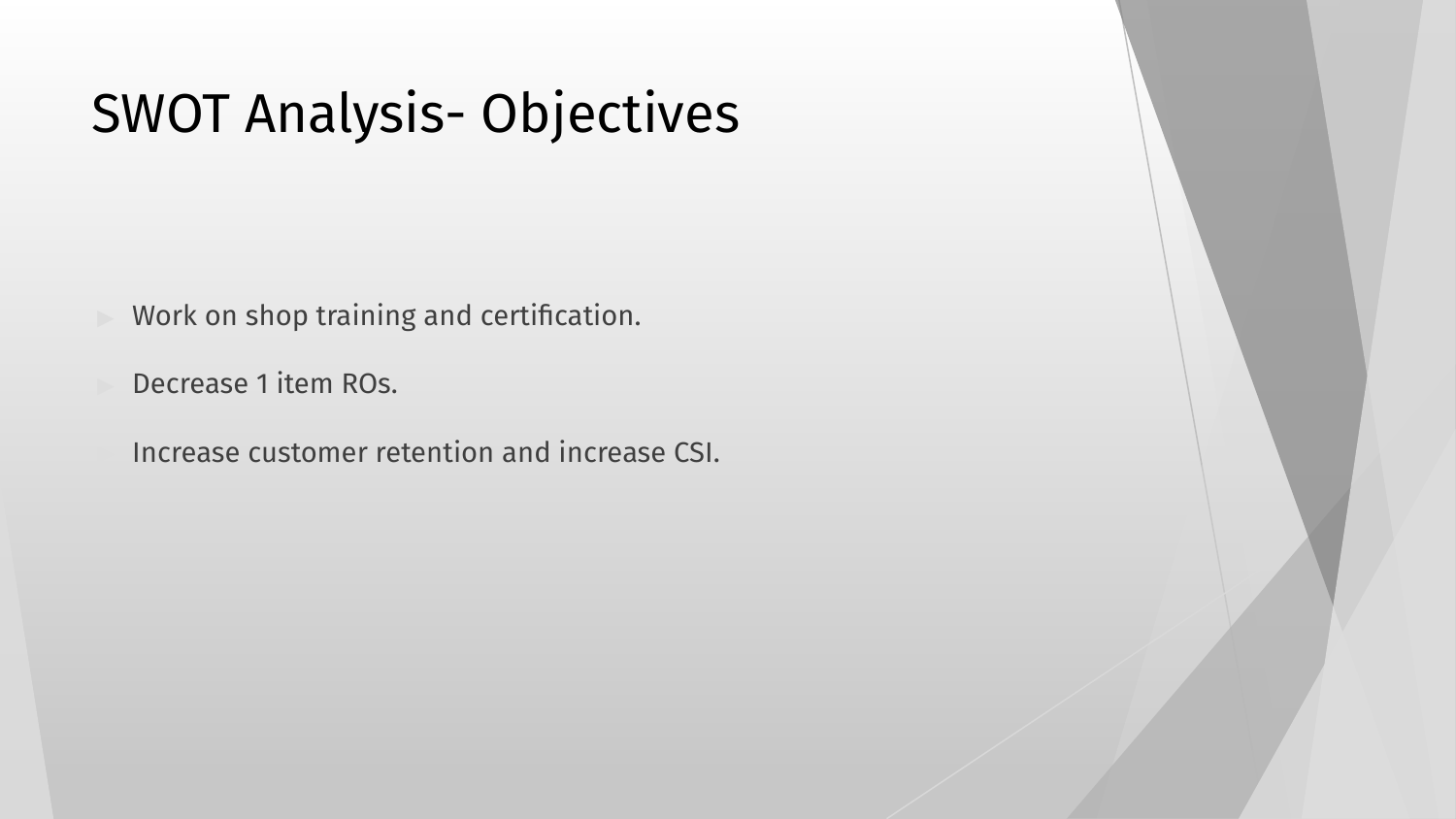

# SWOT Analysis- Objectives
Work on shop training and certification.
Decrease 1 item ROs.
Increase customer retention and increase CSI.